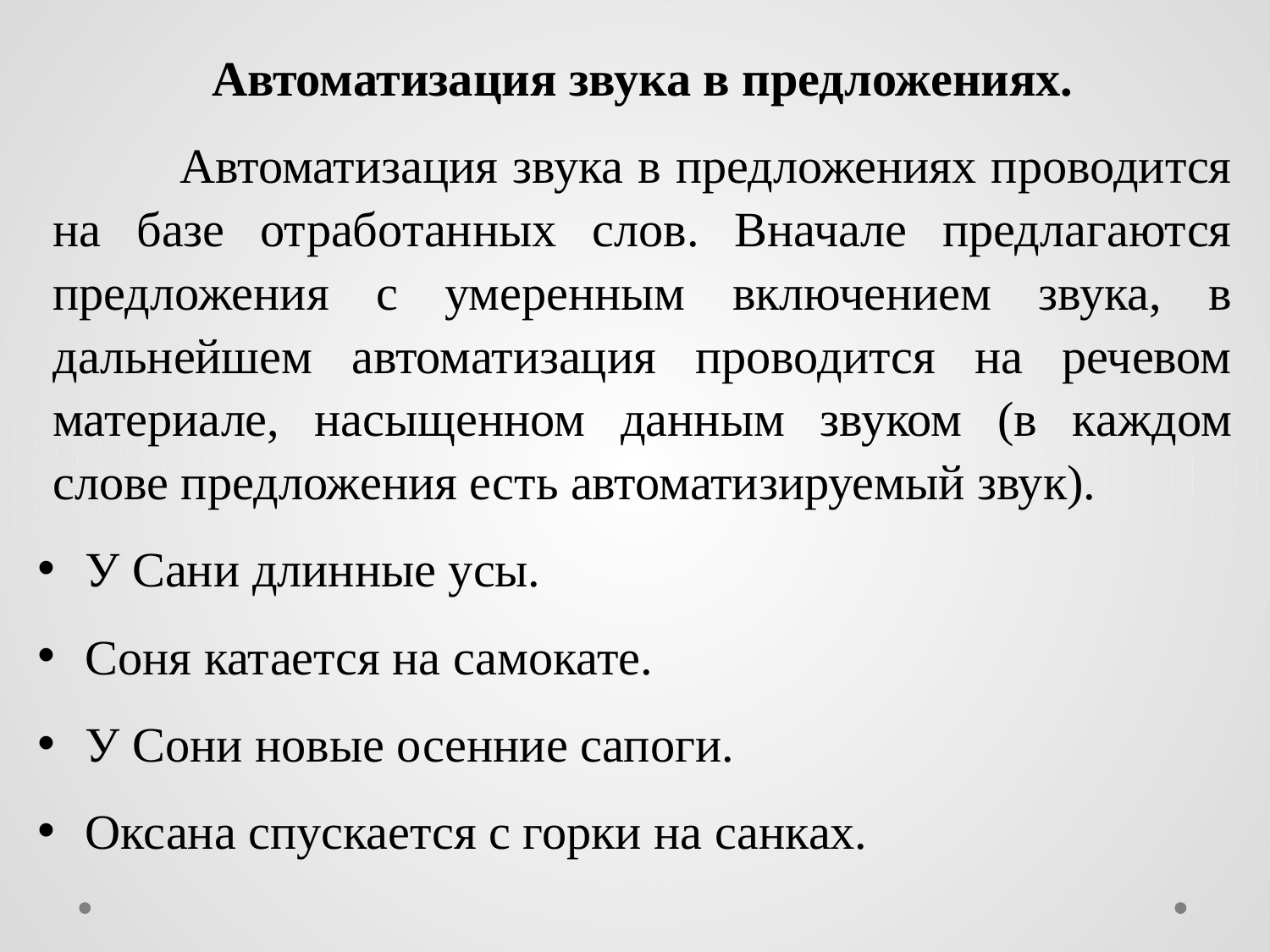

Автоматизация звука в предложениях.
	Автоматизация звука в предложениях проводится на базе отработанных слов. Вначале предлагаются предложения с умеренным включением звука, в дальнейшем автоматизация проводится на речевом материале, насыщенном данным звуком (в каждом слове предложения есть автоматизируемый звук).
У Сани длинные усы.
Соня катается на самокате.
У Сони новые осенние сапоги.
Оксана спускается с горки на санках.